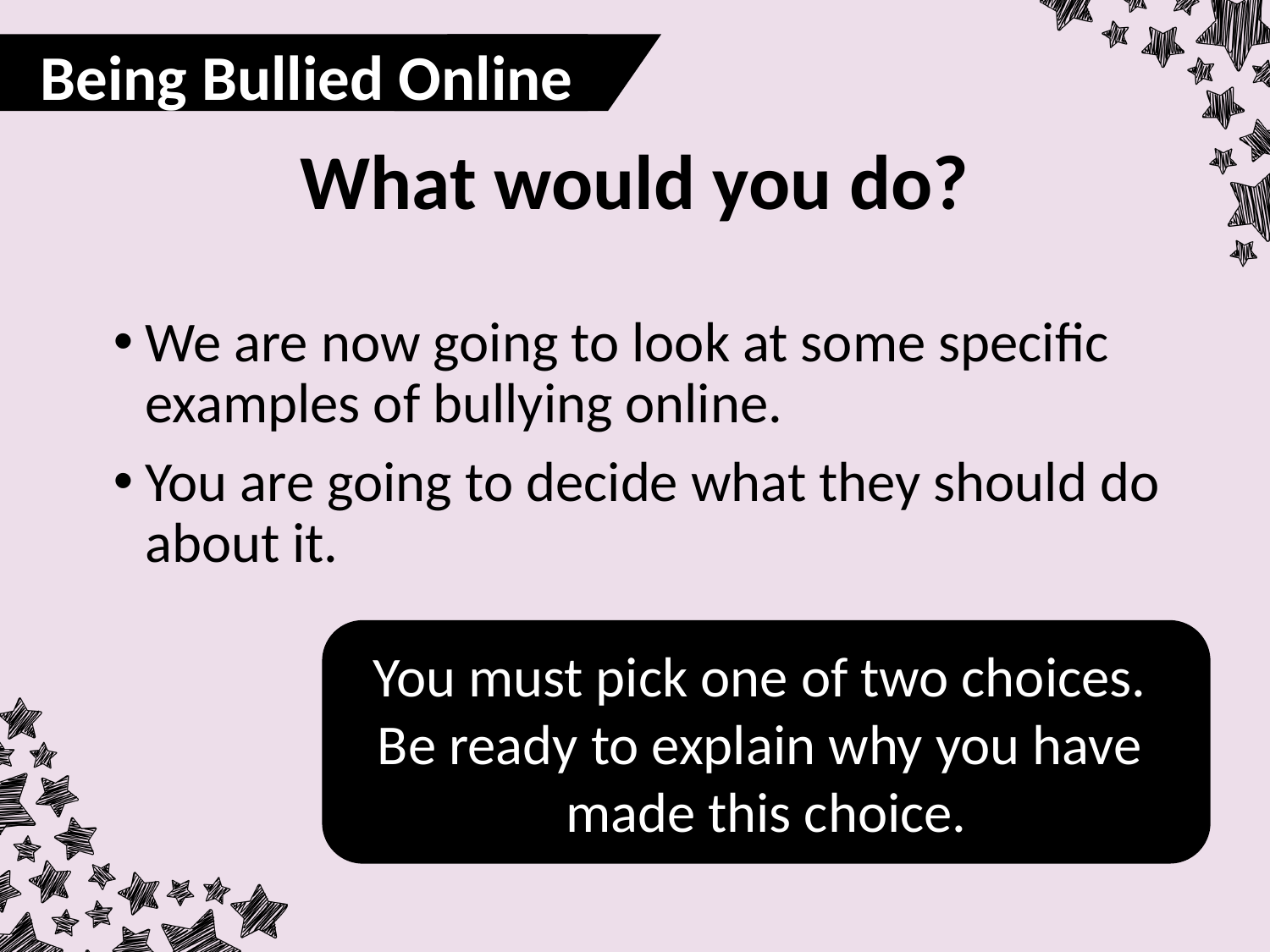

Being Bullied Online

What would you do?
We are now going to look at some specific examples of bullying online.
You are going to decide what they should do about it.
You must pick one of two choices.
Be ready to explain why you have
made this choice.